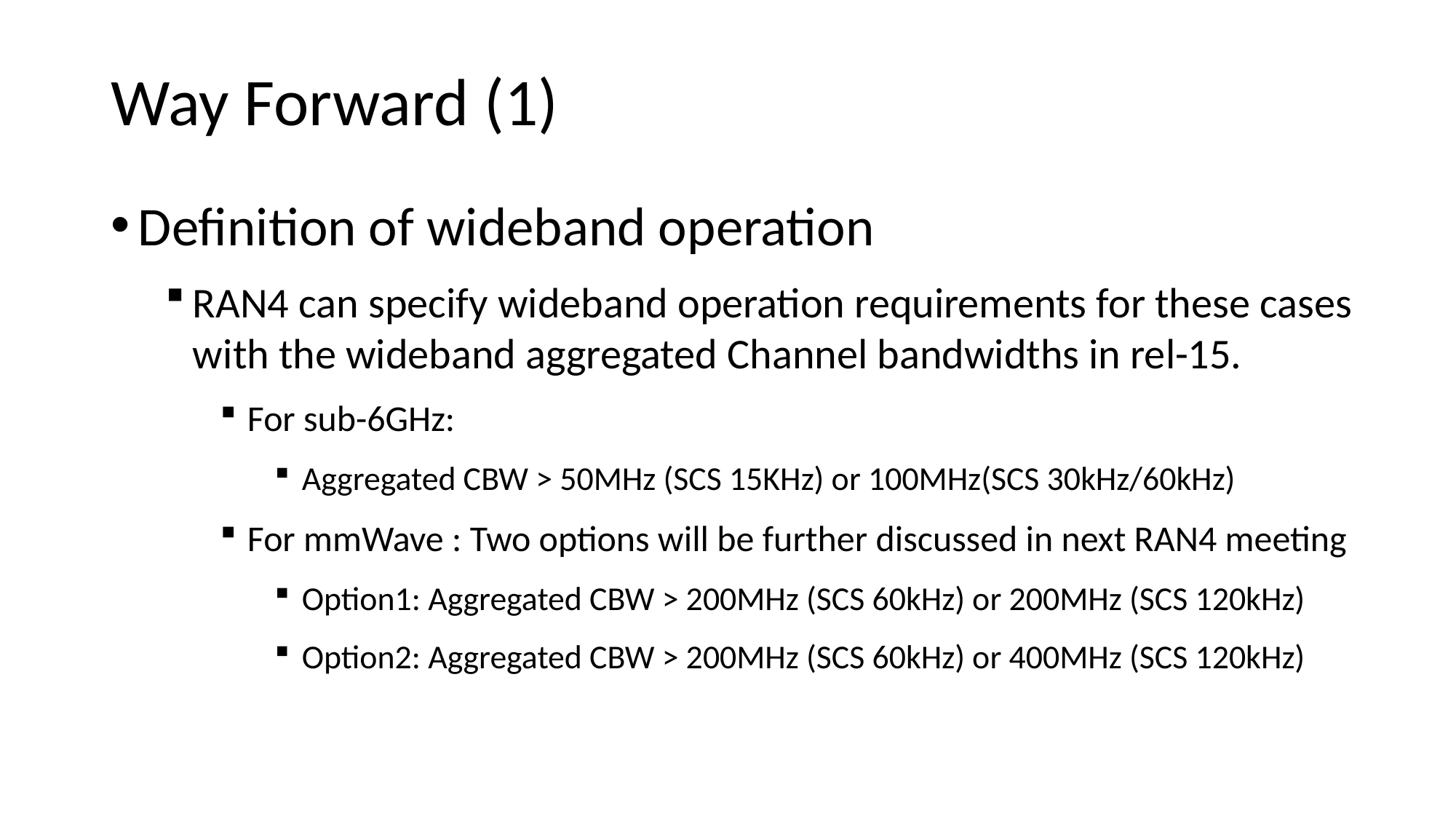

Way Forward (1)
Definition of wideband operation
RAN4 can specify wideband operation requirements for these cases with the wideband aggregated Channel bandwidths in rel-15.
For sub-6GHz:
Aggregated CBW > 50MHz (SCS 15KHz) or 100MHz(SCS 30kHz/60kHz)
For mmWave : Two options will be further discussed in next RAN4 meeting
Option1: Aggregated CBW > 200MHz (SCS 60kHz) or 200MHz (SCS 120kHz)
Option2: Aggregated CBW > 200MHz (SCS 60kHz) or 400MHz (SCS 120kHz)